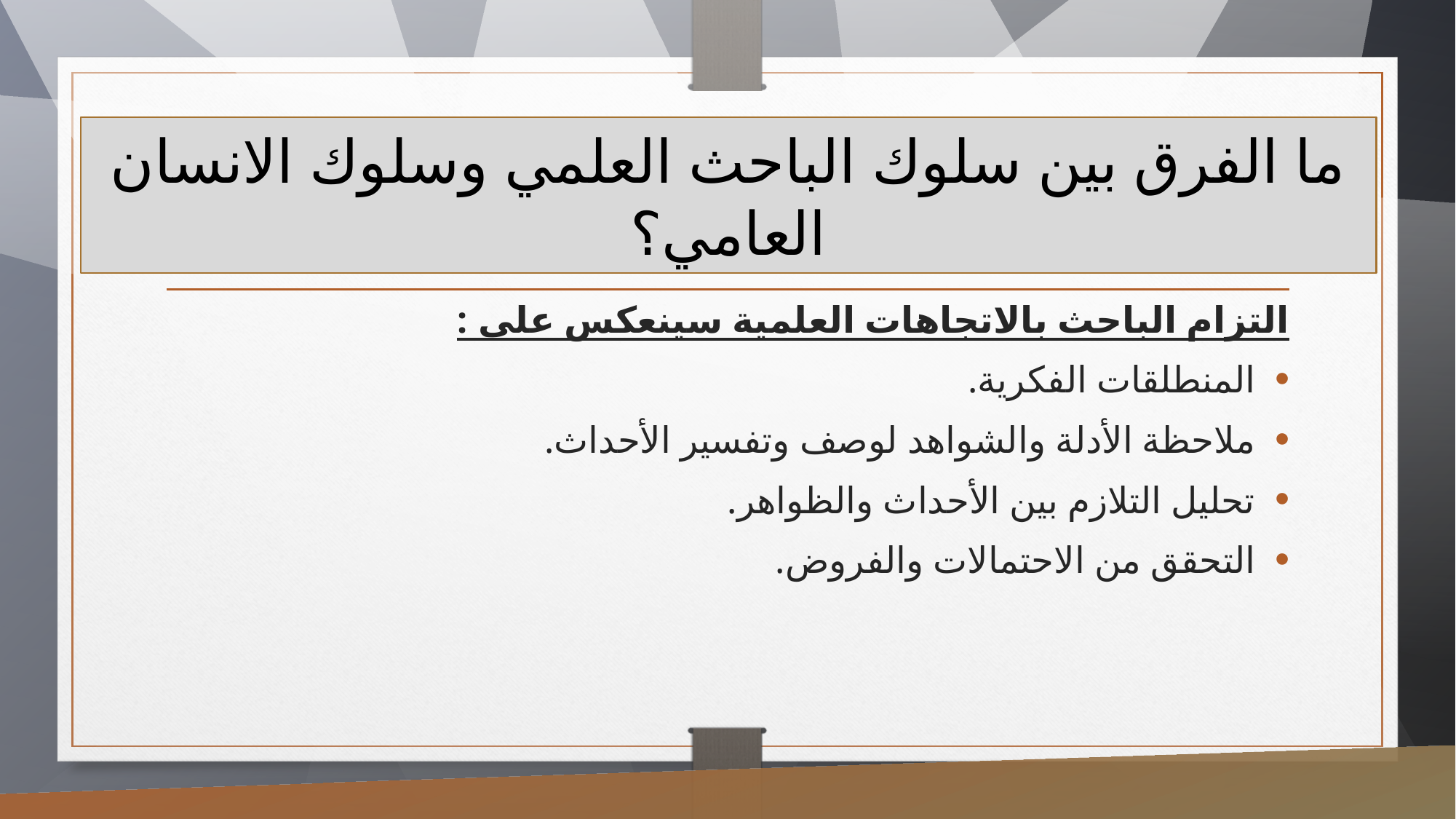

# ما الفرق بين سلوك الباحث العلمي وسلوك الانسان العامي؟
التزام الباحث بالاتجاهات العلمية سينعكس على :
المنطلقات الفكرية.
ملاحظة الأدلة والشواهد لوصف وتفسير الأحداث.
تحليل التلازم بين الأحداث والظواهر.
التحقق من الاحتمالات والفروض.